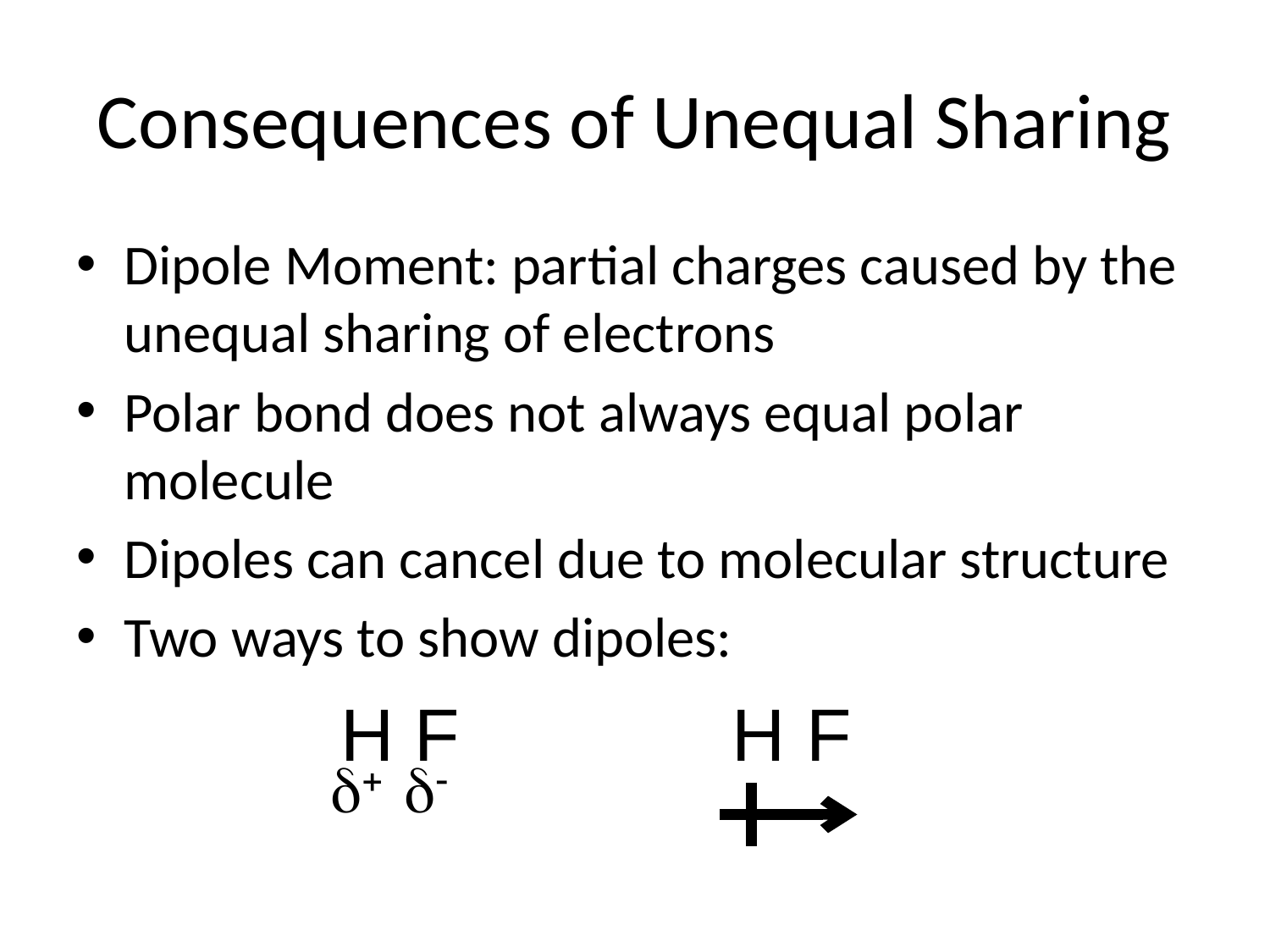

# Consequences of Unequal Sharing
Dipole Moment: partial charges caused by the unequal sharing of electrons
Polar bond does not always equal polar molecule
Dipoles can cancel due to molecular structure
Two ways to show dipoles:

| H F |
| --- |
| H F |
| --- |
| δ+ |
| --- |
| δ− |
| --- |